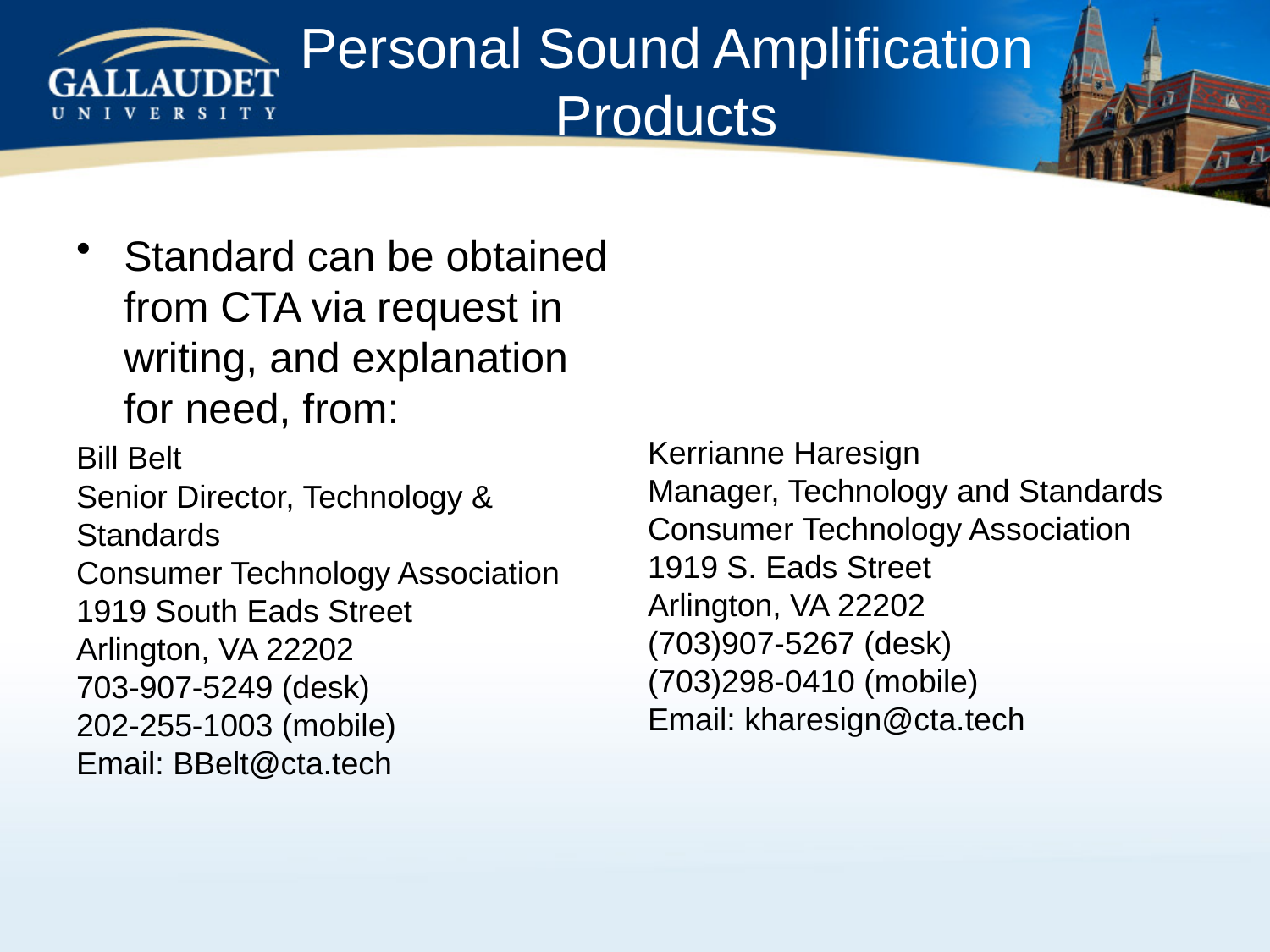

# Personal Sound Amplification Products
Standard can be obtained from CTA via request in writing, and explanation for need, from:
Bill Belt
Senior Director, Technology & Standards
Consumer Technology Association
1919 South Eads Street
Arlington, VA 22202
703-907-5249 (desk)
202-255-1003 (mobile)
Email: BBelt@cta.tech

Kerrianne Haresign
Manager, Technology and Standards
Consumer Technology Association
1919 S. Eads Street
Arlington, VA 22202
(703)907-5267 (desk)
(703)298-0410 (mobile)
Email: kharesign@cta.tech